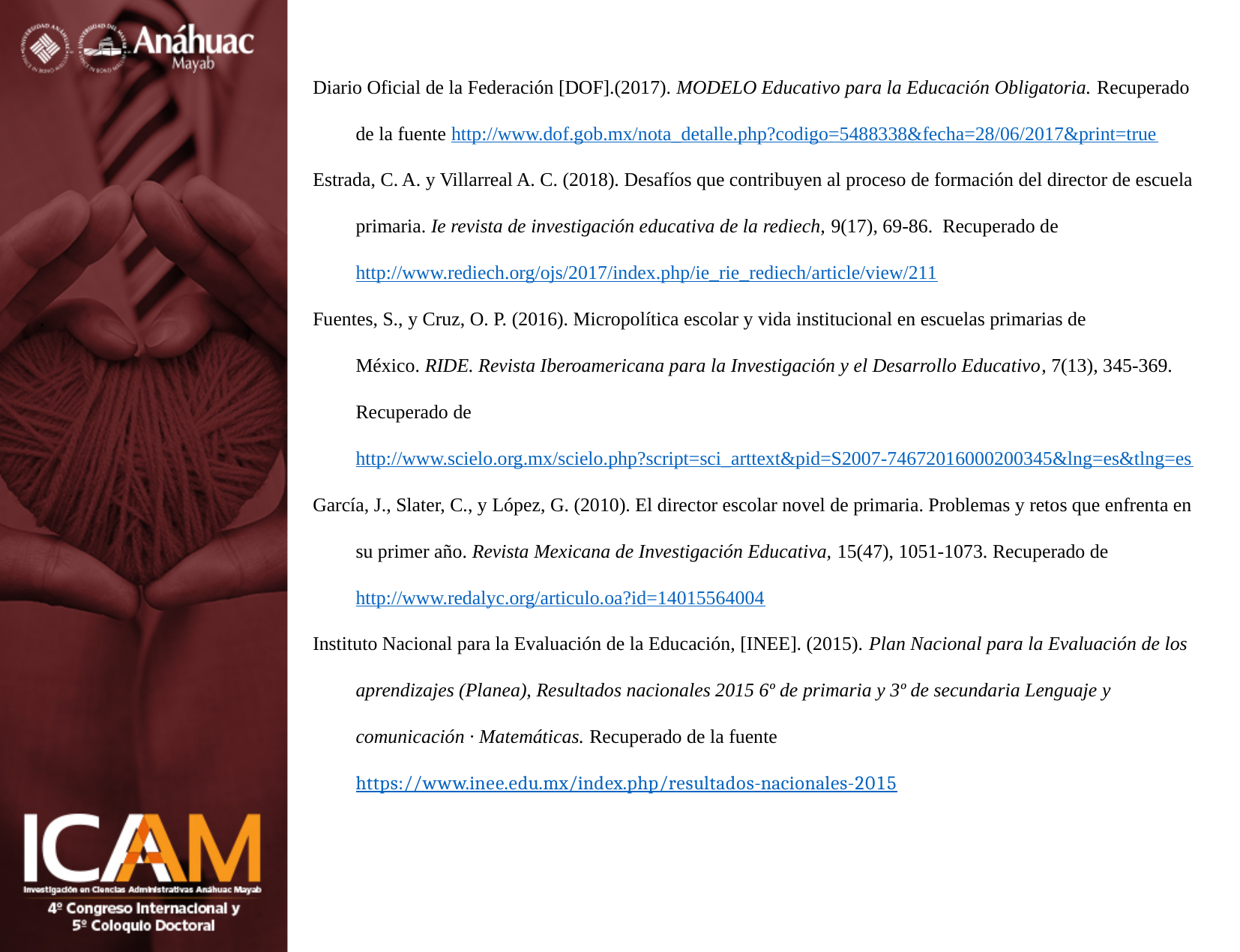

Diario Oficial de la Federación [DOF].(2017). MODELO Educativo para la Educación Obligatoria. Recuperado de la fuente http://www.dof.gob.mx/nota_detalle.php?codigo=5488338&fecha=28/06/2017&print=true
Estrada, C. A. y Villarreal A. C. (2018). Desafíos que contribuyen al proceso de formación del director de escuela primaria. Ie revista de investigación educativa de la rediech, 9(17), 69-86.  Recuperado de http://www.rediech.org/ojs/2017/index.php/ie_rie_rediech/article/view/211
Fuentes, S., y Cruz, O. P. (2016). Micropolítica escolar y vida institucional en escuelas primarias de México. RIDE. Revista Iberoamericana para la Investigación y el Desarrollo Educativo, 7(13), 345-369. Recuperado de http://www.scielo.org.mx/scielo.php?script=sci_arttext&pid=S2007-74672016000200345&lng=es&tlng=es
García, J., Slater, C., y López, G. (2010). El director escolar novel de primaria. Problemas y retos que enfrenta en su primer año. Revista Mexicana de Investigación Educativa, 15(47), 1051-1073. Recuperado de http://www.redalyc.org/articulo.oa?id=14015564004
Instituto Nacional para la Evaluación de la Educación, [INEE]. (2015). Plan Nacional para la Evaluación de los aprendizajes (Planea), Resultados nacionales 2015 6º de primaria y 3º de secundaria Lenguaje y comunicación · Matemáticas. Recuperado de la fuente https://www.inee.edu.mx/index.php/resultados-nacionales-2015

 .